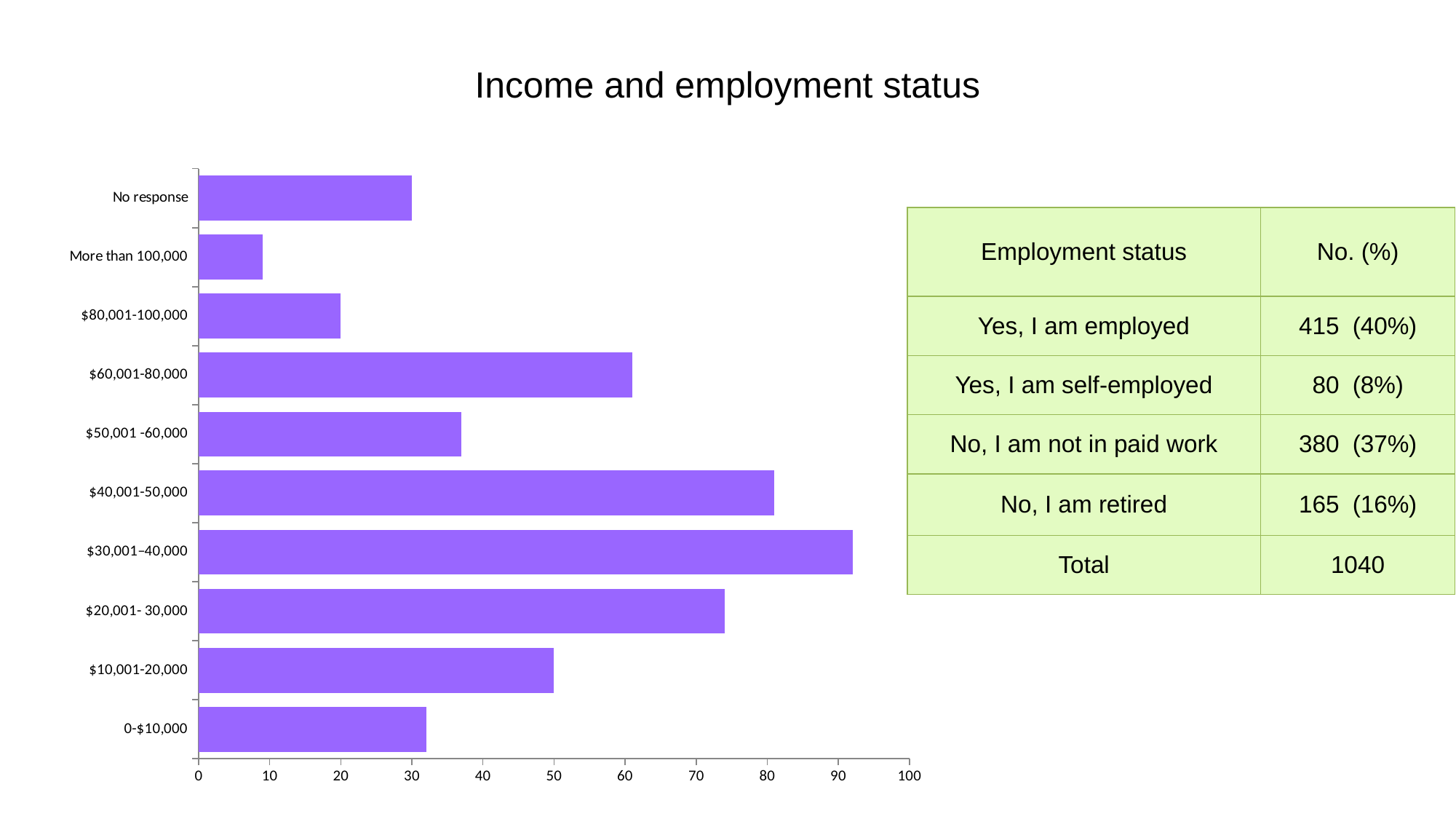

# Income and employment status

### Chart

| Category | No. participants |
|---|---|
| 0-$10,000 | 32.0 |
| $10,001-20,000 | 50.0 |
| $20,001- 30,000 | 74.0 |
| $30,001–40,000 | 92.0 |
| $40,001-50,000 | 81.0 |
| $50,001 -60,000 | 37.0 |
| $60,001-80,000 | 61.0 |
| $80,001-100,000 | 20.0 |
| More than 100,000 | 9.0 |
| No response | 30.0 |
| Employment status | No. (%) |
| --- | --- |
| Yes, I am employed | 415 (40%) |
| Yes, I am self-employed | 80 (8%) |
| No, I am not in paid work | 380 (37%) |
| No, I am retired | 165 (16%) |
| Total | 1040 |